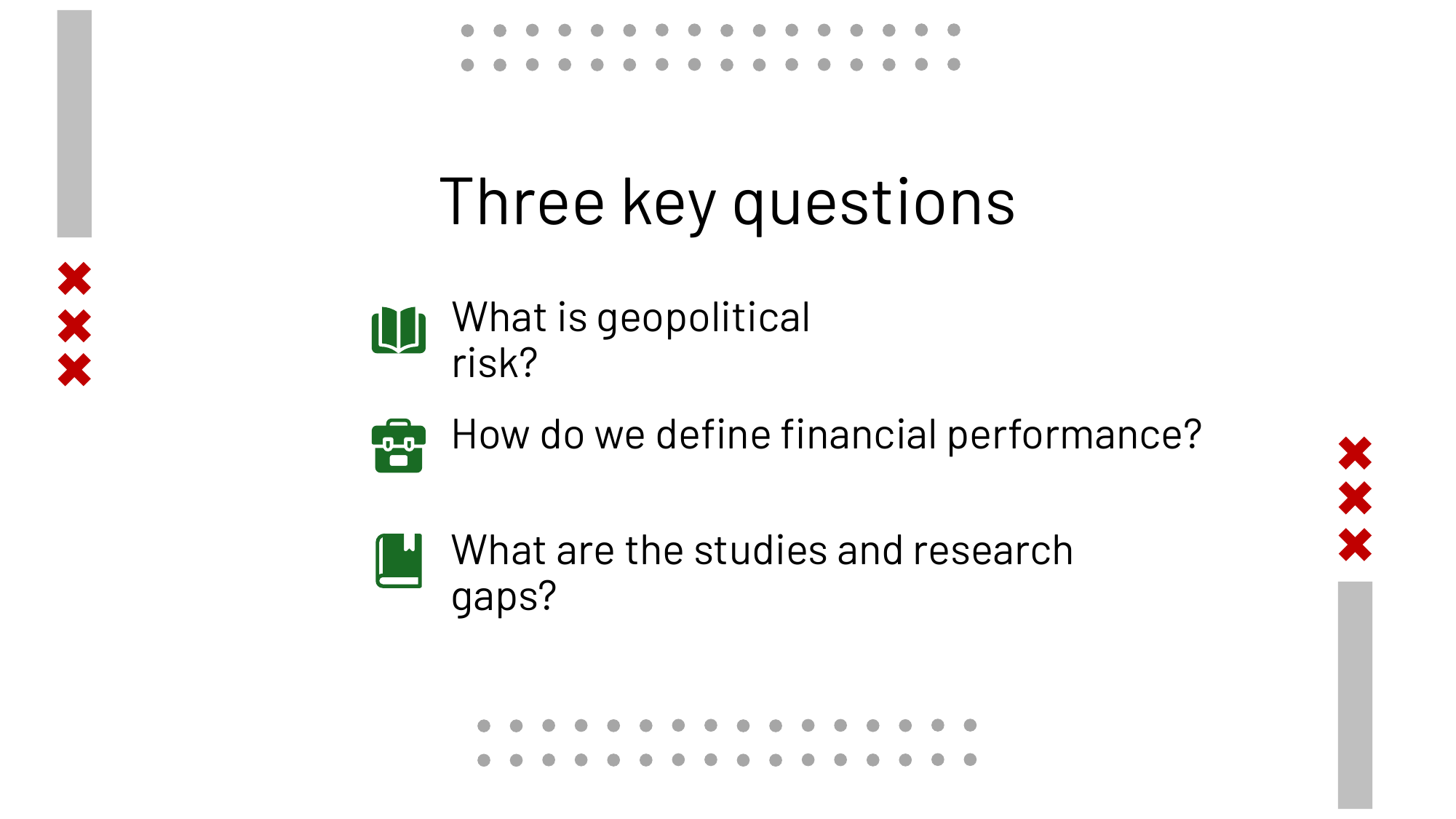

# Three key questions

What is geopolitical risk?

How do we define financial performance?

What are the studies and research gaps?